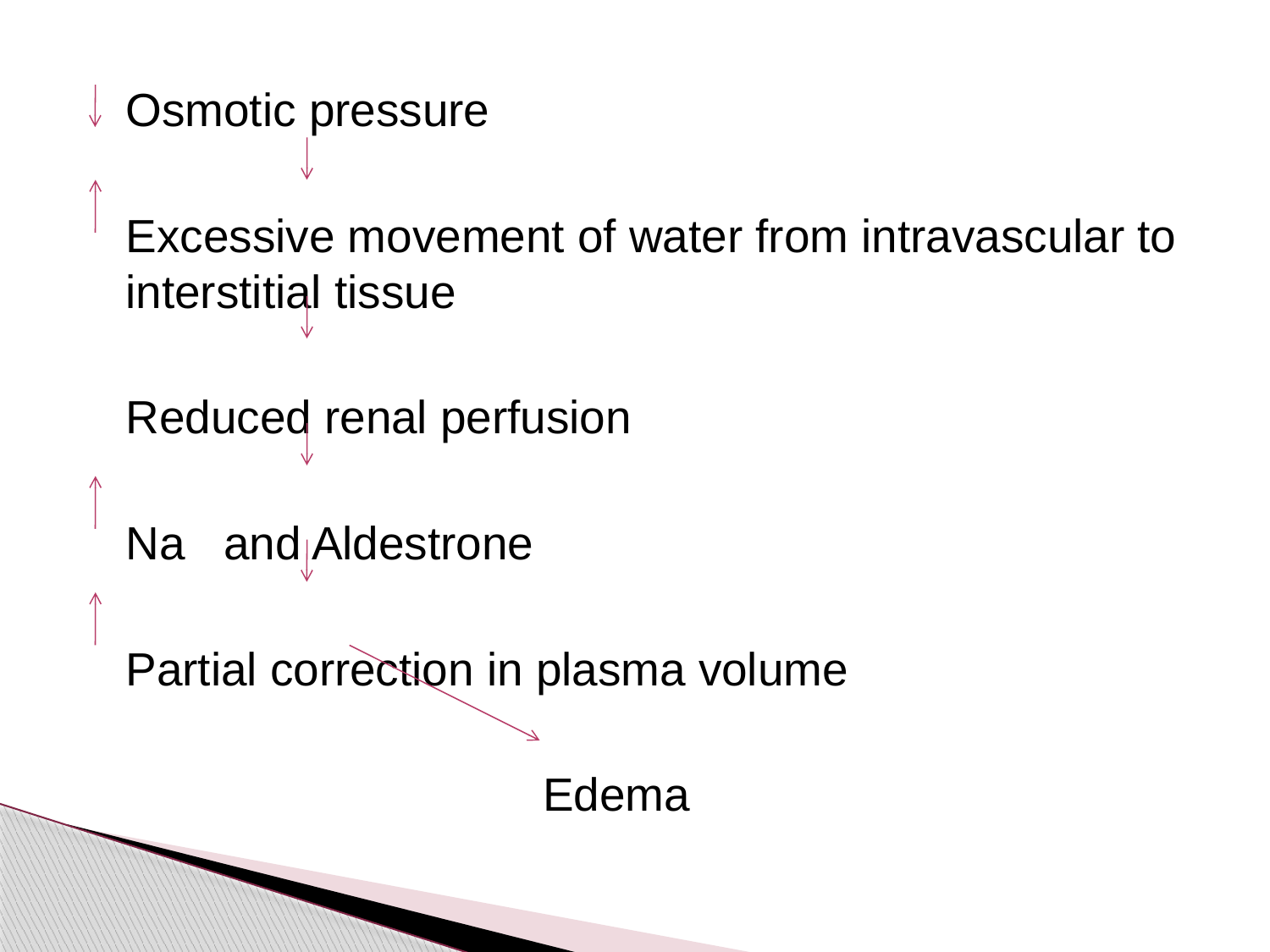

Osmotic pressure

	Excessive movement of water from intravascular to interstitial tissue

	Reduced renal perfusion

	Na   and Aldestrone

	Partial correction in plasma volume

Edema